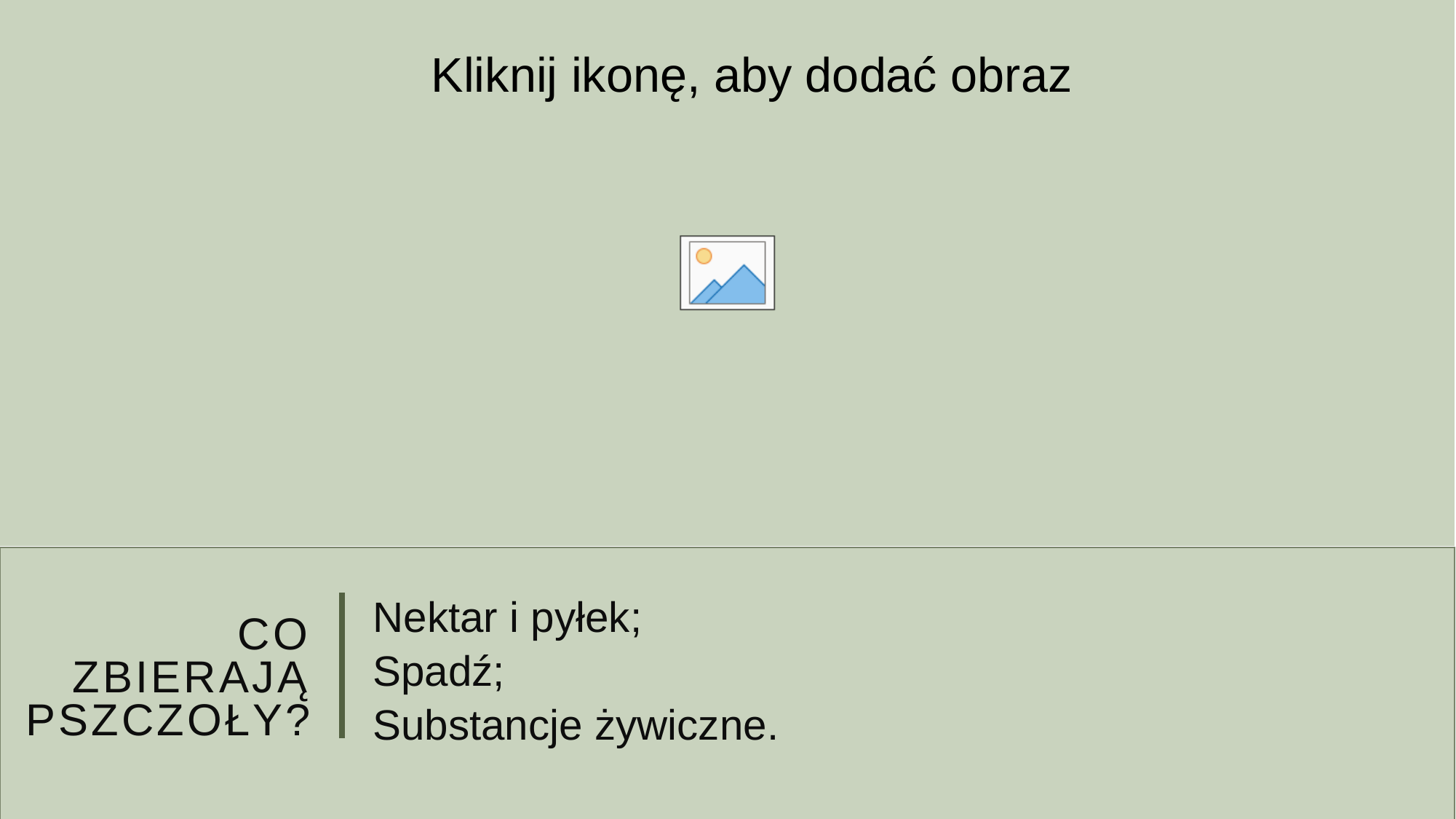

Nektar i pyłek;
Spadź;
Substancje żywiczne.

# Co zbierają pszczoły?